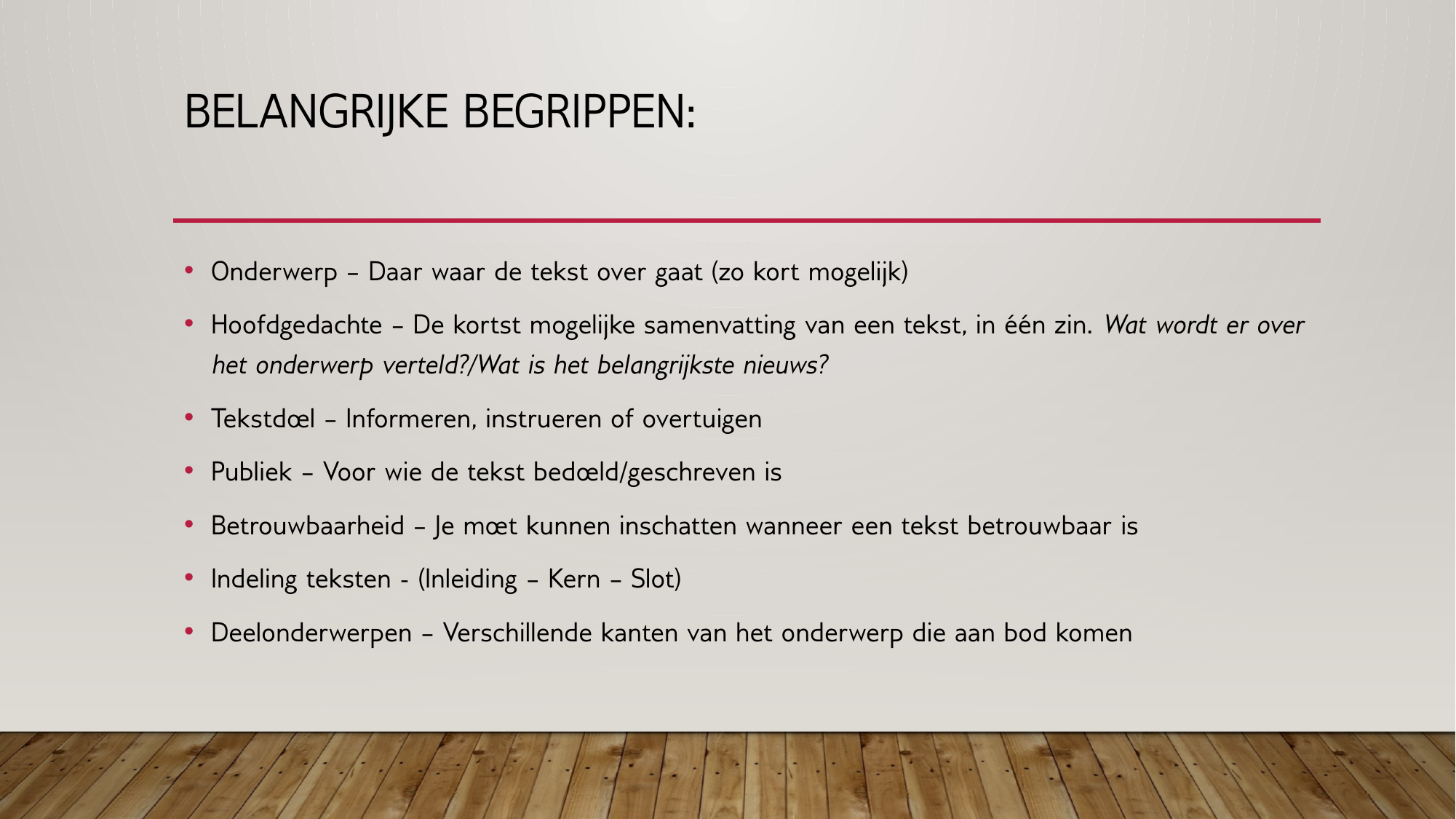

# Belangrijke begrippen:
Onderwerp – Daar waar de tekst over gaat (zo kort mogelijk)
Hoofdgedachte – De kortst mogelijke samenvatting van een tekst, in één zin. Wat wordt er over het onderwerp verteld?/Wat is het belangrijkste nieuws?
Tekstdoel – Informeren, instrueren of overtuigen
Publiek – Voor wie de tekst bedoeld/geschreven is
Betrouwbaarheid – Je moet kunnen inschatten wanneer een tekst betrouwbaar is
Indeling teksten - (Inleiding – Kern – Slot)
Deelonderwerpen – Verschillende kanten van het onderwerp die aan bod komen